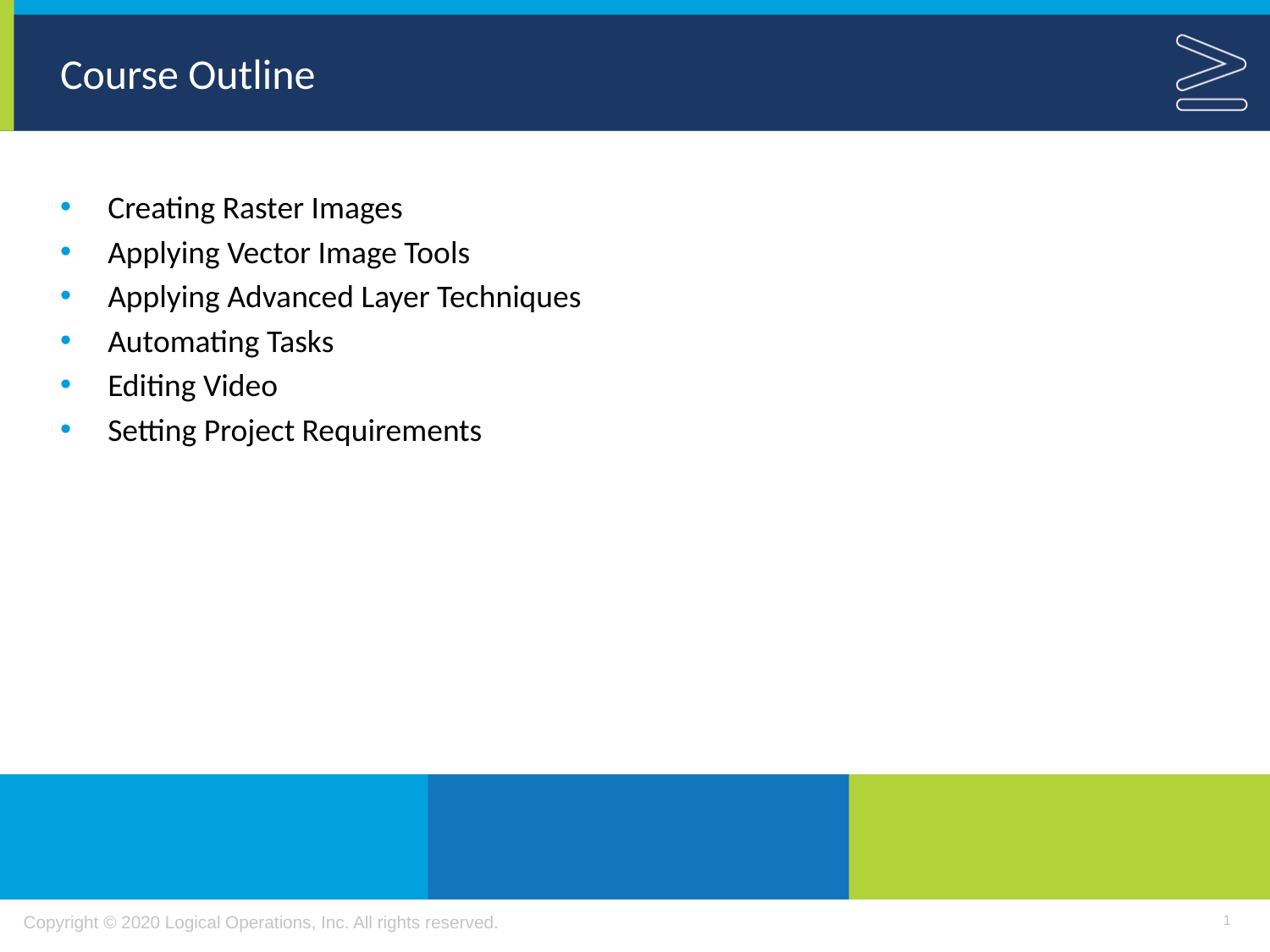

# Course Outline
Creating Raster Images
Applying Vector Image Tools
Applying Advanced Layer Techniques
Automating Tasks
Editing Video
Setting Project Requirements
1